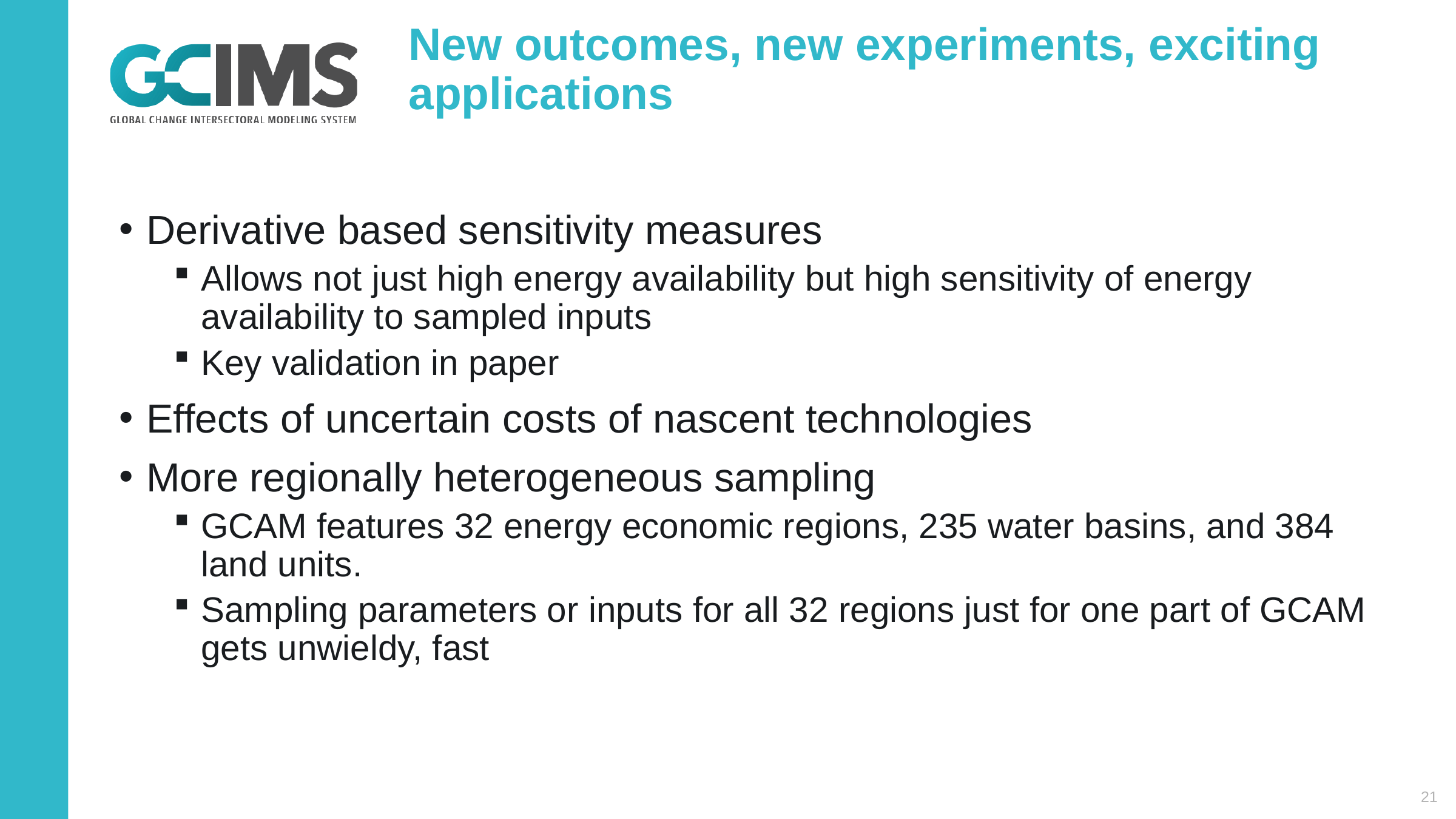

# New outcomes, new experiments, exciting applications
Derivative based sensitivity measures
Allows not just high energy availability but high sensitivity of energy availability to sampled inputs
Key validation in paper
Effects of uncertain costs of nascent technologies
More regionally heterogeneous sampling
GCAM features 32 energy economic regions, 235 water basins, and 384 land units.
Sampling parameters or inputs for all 32 regions just for one part of GCAM gets unwieldy, fast

21